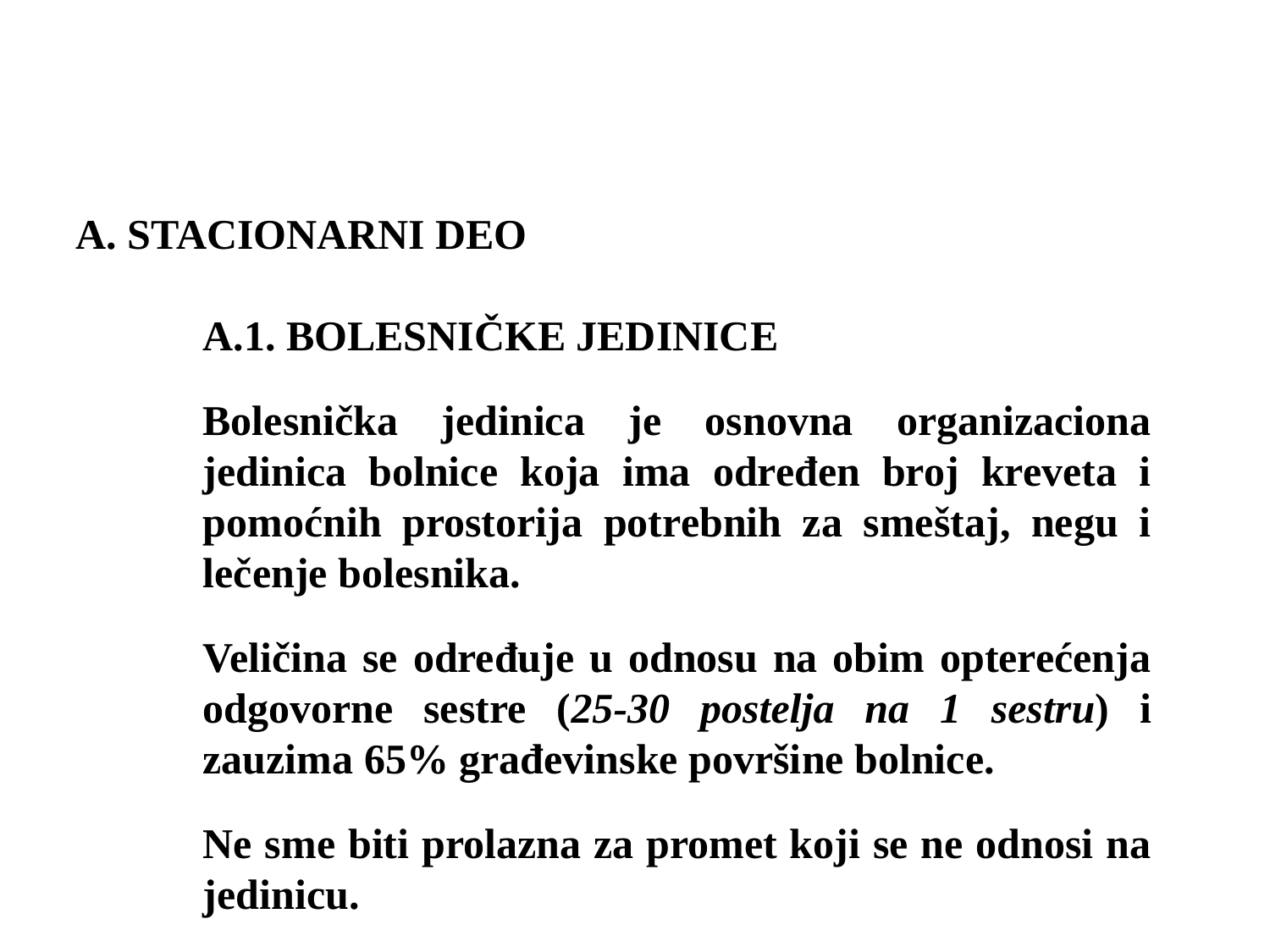

A. STACIONARNI DEO

A.1. BOLESNIČKE JEDINICE

Bolesnička jedinica je osnovna organizaciona jedinica bolnice koja ima određen broj kreveta i pomoćnih prostorija potrebnih za smeštaj, negu i lečenje bolesnika.

Veličina se određuje u odnosu na obim opterećenja odgovorne sestre (25-30 postelja na 1 sestru) i zauzima 65% građevinske površine bolnice.

Ne sme biti prolazna za promet koji se ne odnosi na jedinicu.